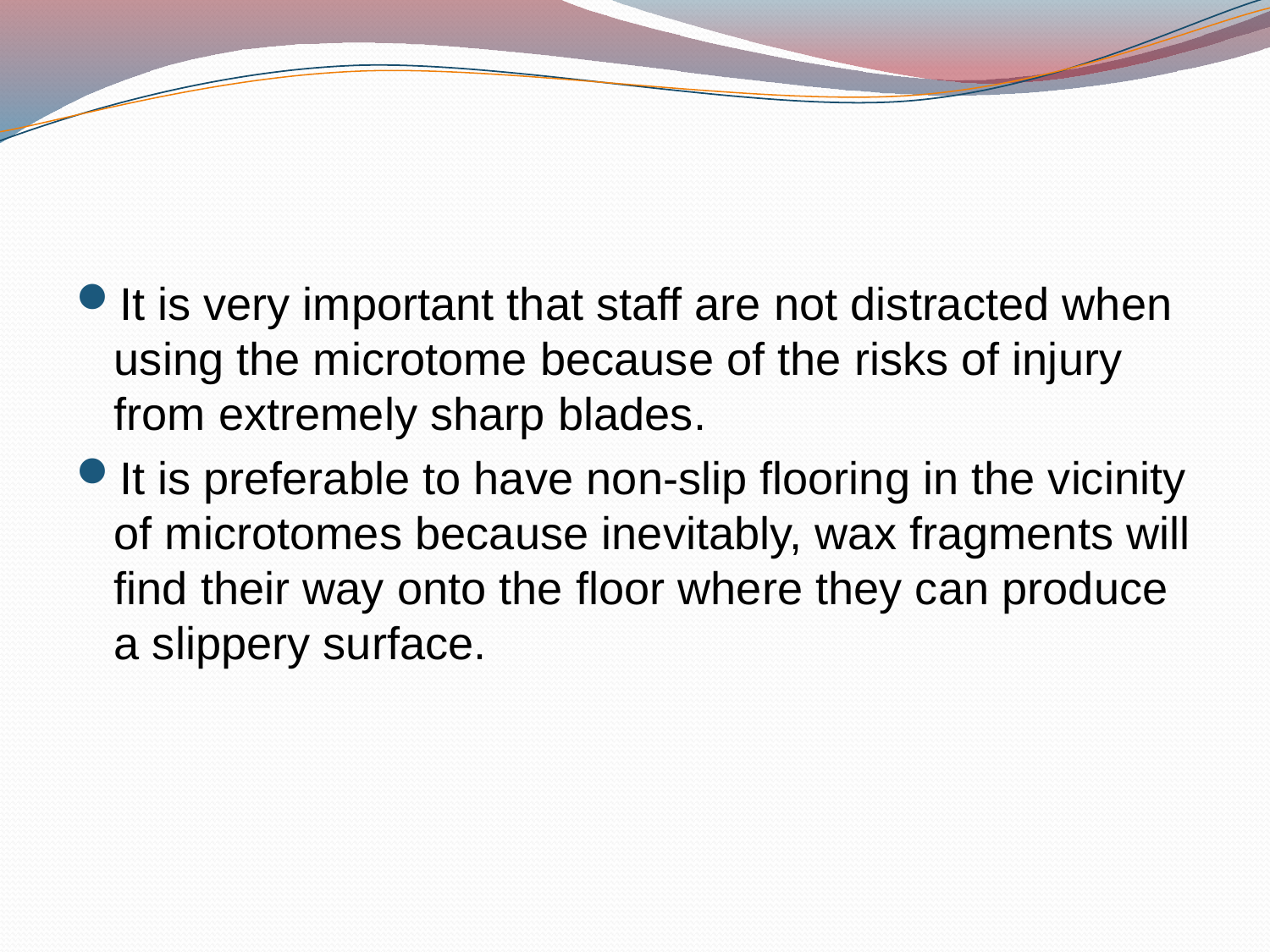

It is very important that staff are not distracted when using the microtome because of the risks of injury from extremely sharp blades.
It is preferable to have non-slip flooring in the vicinity of microtomes because inevitably, wax fragments will find their way onto the floor where they can produce a slippery surface.